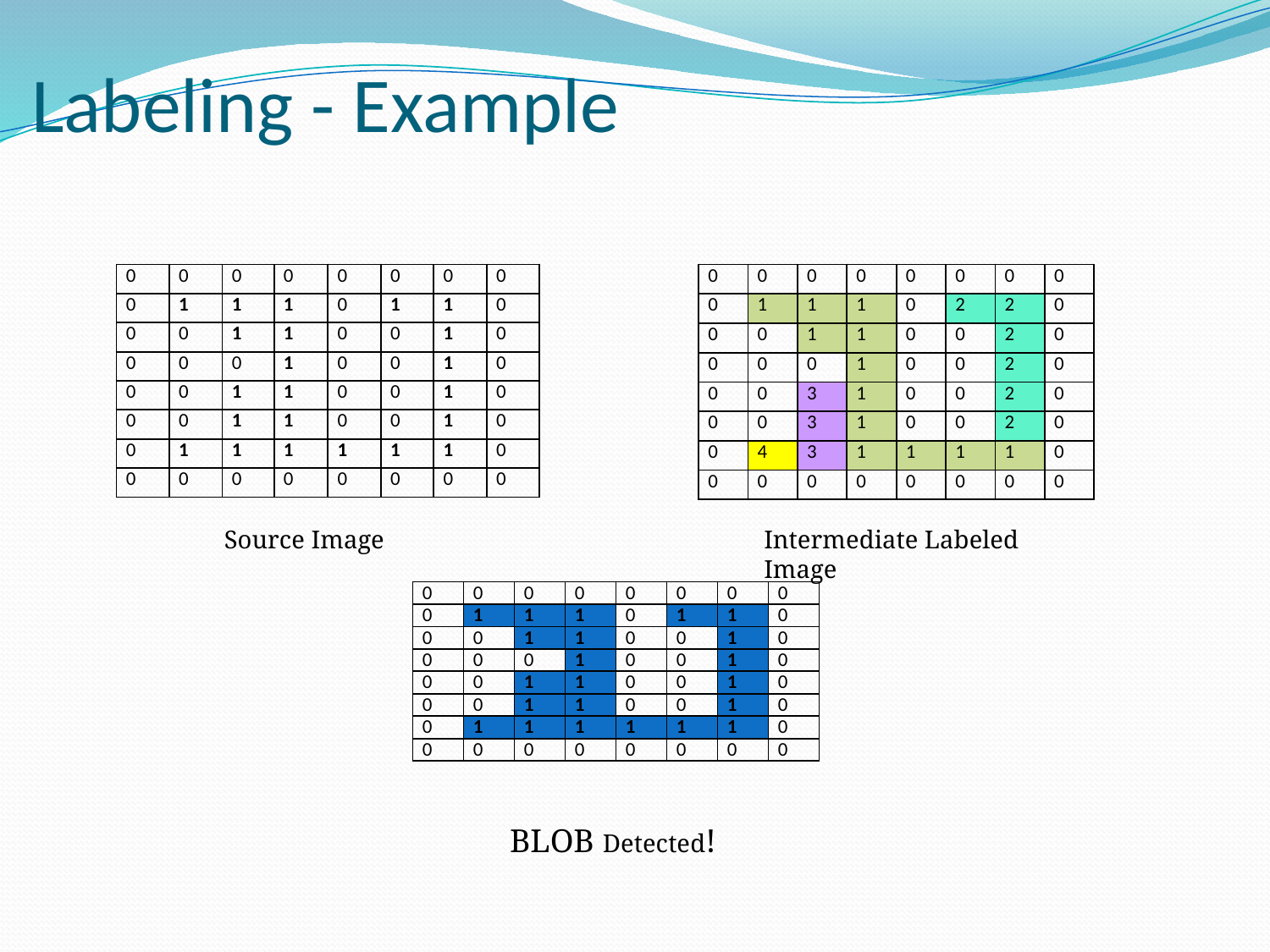

# Labeling - Example

| 0 | 0 | 0 | 0 | 0 | 0 | 0 | 0 |
| --- | --- | --- | --- | --- | --- | --- | --- |
| 0 | 1 | 1 | 1 | 0 | 1 | 1 | 0 |
| 0 | 0 | 1 | 1 | 0 | 0 | 1 | 0 |
| 0 | 0 | 0 | 1 | 0 | 0 | 1 | 0 |
| 0 | 0 | 1 | 1 | 0 | 0 | 1 | 0 |
| 0 | 0 | 1 | 1 | 0 | 0 | 1 | 0 |
| 0 | 1 | 1 | 1 | 1 | 1 | 1 | 0 |
| 0 | 0 | 0 | 0 | 0 | 0 | 0 | 0 |
| 0 | 0 | 0 | 0 | 0 | 0 | 0 | 0 |
| --- | --- | --- | --- | --- | --- | --- | --- |
| 0 | 1 | 1 | 1 | 0 | 2 | 2 | 0 |
| 0 | 0 | 1 | 1 | 0 | 0 | 2 | 0 |
| 0 | 0 | 0 | 1 | 0 | 0 | 2 | 0 |
| 0 | 0 | 3 | 1 | 0 | 0 | 2 | 0 |
| 0 | 0 | 3 | 1 | 0 | 0 | 2 | 0 |
| 0 | 4 | 3 | 1 | 1 | 1 | 1 | 0 |
| 0 | 0 | 0 | 0 | 0 | 0 | 0 | 0 |
Source Image
Intermediate Labeled Image
| 0 | 0 | 0 | 0 | 0 | 0 | 0 | 0 |
| --- | --- | --- | --- | --- | --- | --- | --- |
| 0 | 1 | 1 | 1 | 0 | 1 | 1 | 0 |
| 0 | 0 | 1 | 1 | 0 | 0 | 1 | 0 |
| 0 | 0 | 0 | 1 | 0 | 0 | 1 | 0 |
| 0 | 0 | 1 | 1 | 0 | 0 | 1 | 0 |
| 0 | 0 | 1 | 1 | 0 | 0 | 1 | 0 |
| 0 | 1 | 1 | 1 | 1 | 1 | 1 | 0 |
| 0 | 0 | 0 | 0 | 0 | 0 | 0 | 0 |
BLOB Detected!